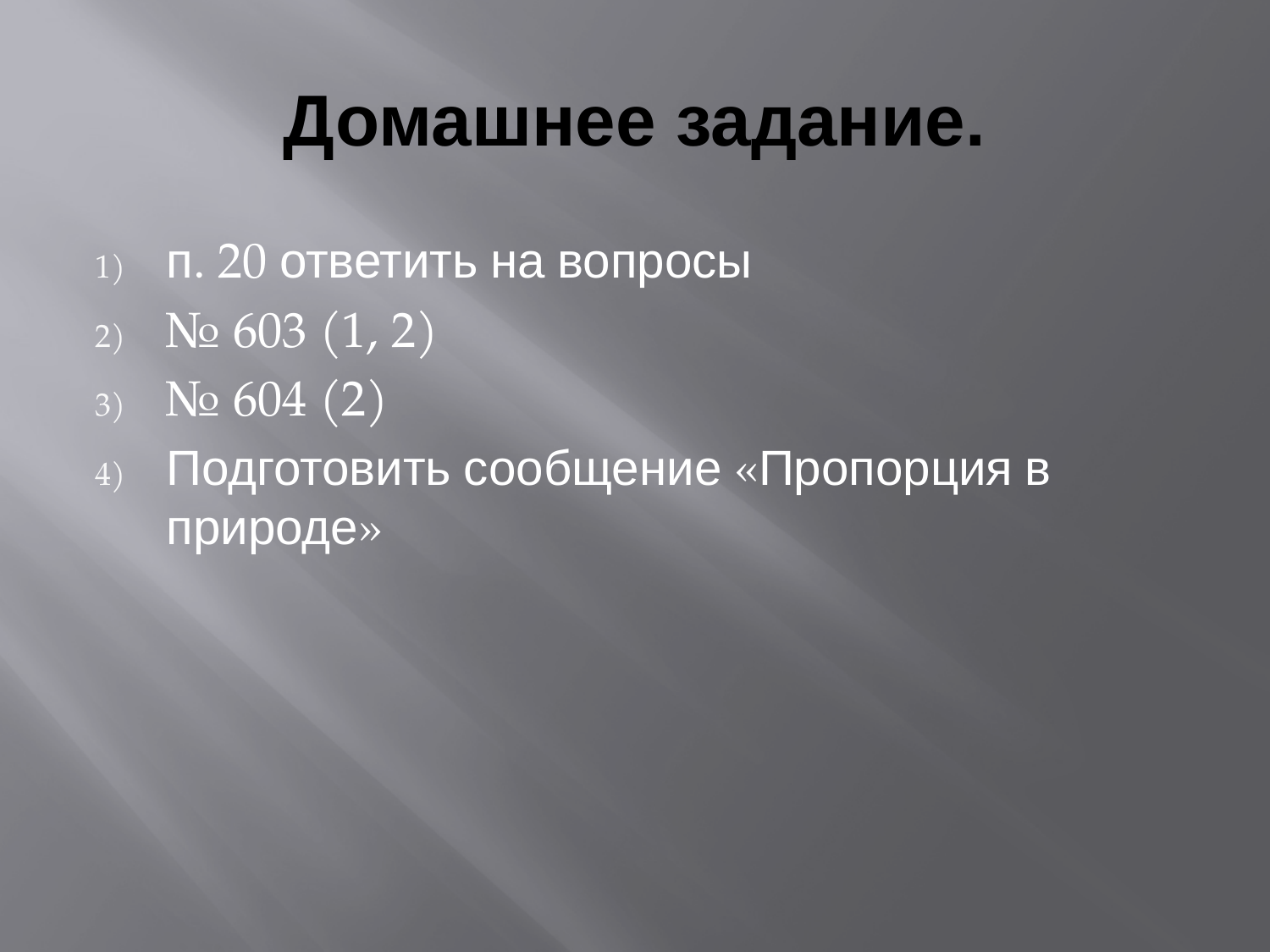

# Домашнее задание.
п. 20 ответить на вопросы
№ 603 (1, 2)
№ 604 (2)
Подготовить сообщение «Пропорция в природе»